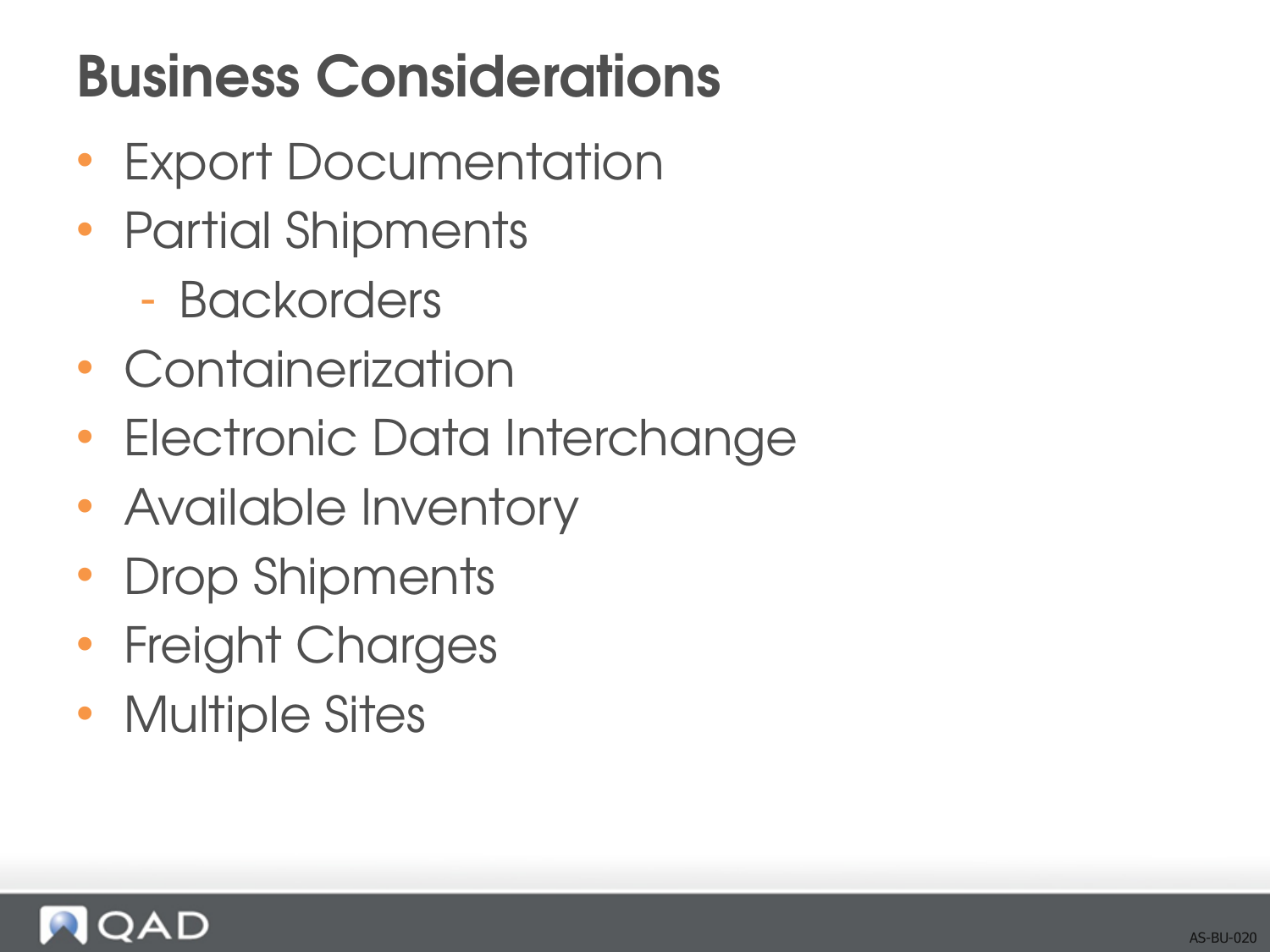

# Business Considerations
Export Documentation
Partial Shipments
Backorders
Containerization
Electronic Data Interchange
Available Inventory
Drop Shipments
Freight Charges
Multiple Sites
AS-BU-020